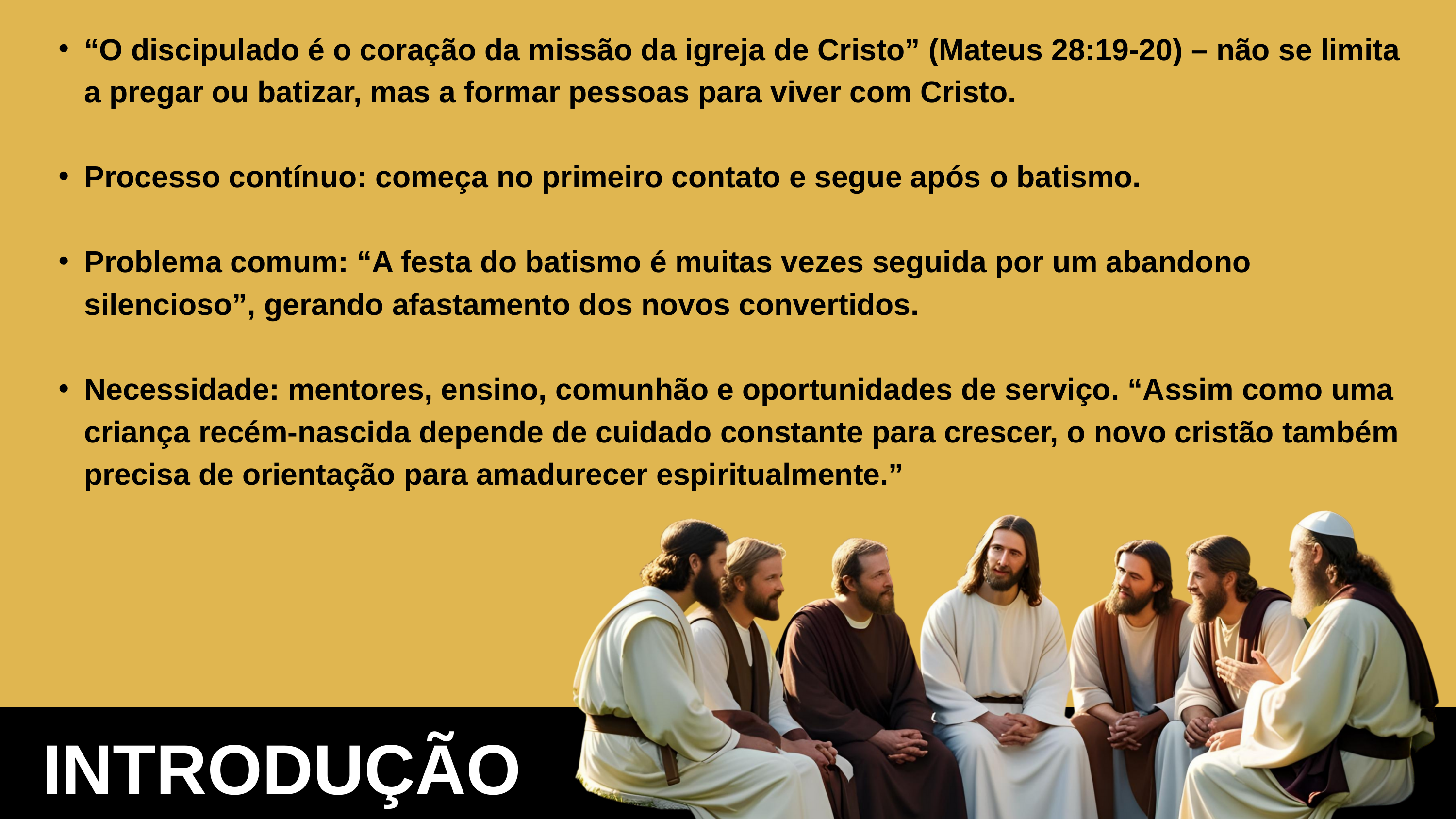

“O discipulado é o coração da missão da igreja de Cristo” (Mateus 28:19-20) – não se limita a pregar ou batizar, mas a formar pessoas para viver com Cristo.

Processo contínuo: começa no primeiro contato e segue após o batismo.

Problema comum: “A festa do batismo é muitas vezes seguida por um abandono silencioso”, gerando afastamento dos novos convertidos.

Necessidade: mentores, ensino, comunhão e oportunidades de serviço. “Assim como uma criança recém-nascida depende de cuidado constante para crescer, o novo cristão também precisa de orientação para amadurecer espiritualmente.”

INTRODUÇÃO